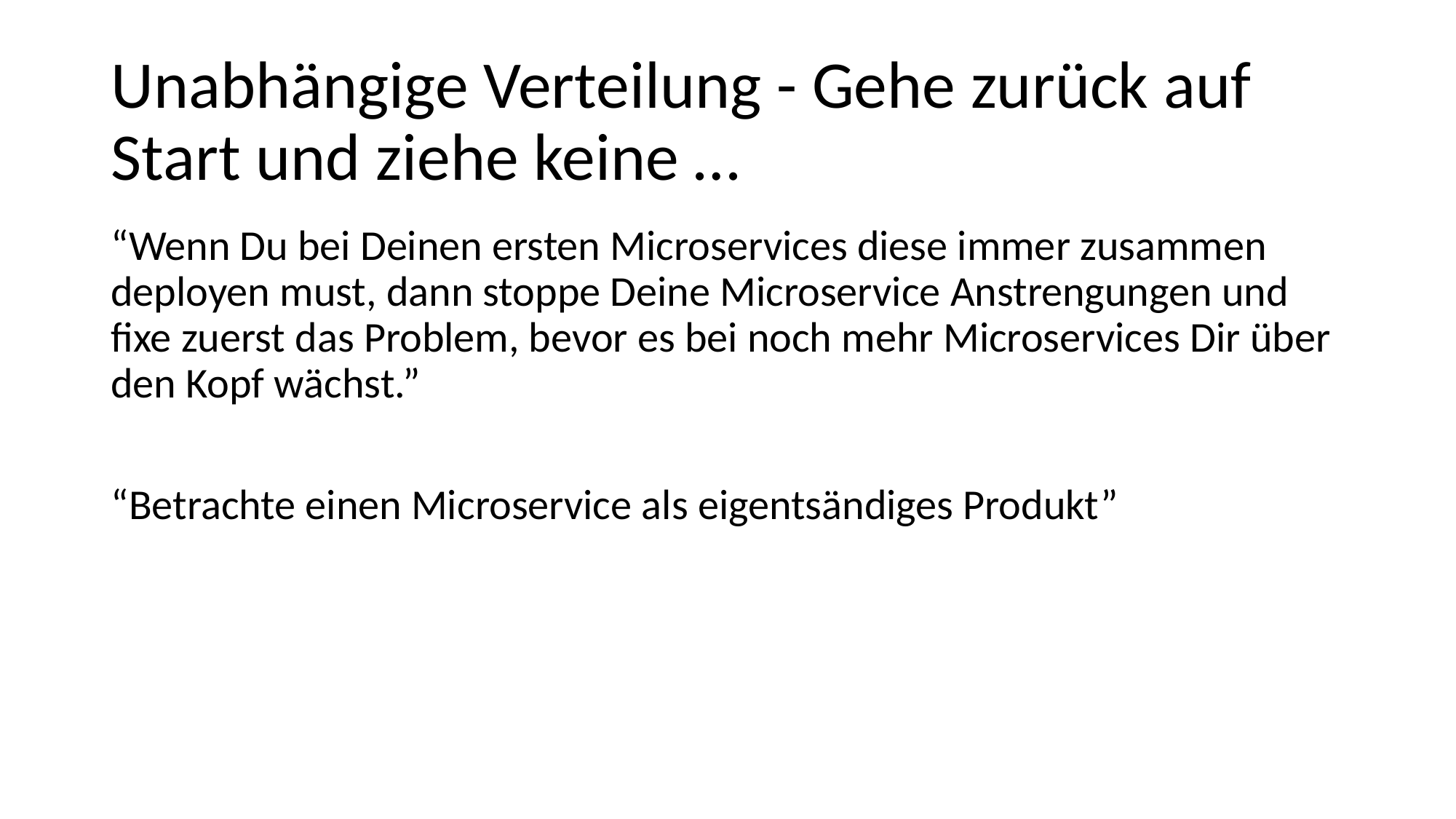

# Unabhängige Verteilung - Gehe zurück auf Start und ziehe keine …
“Wenn Du bei Deinen ersten Microservices diese immer zusammen deployen must, dann stoppe Deine Microservice Anstrengungen und fixe zuerst das Problem, bevor es bei noch mehr Microservices Dir über den Kopf wächst.”

“Betrachte einen Microservice als eigentsändiges Produkt”